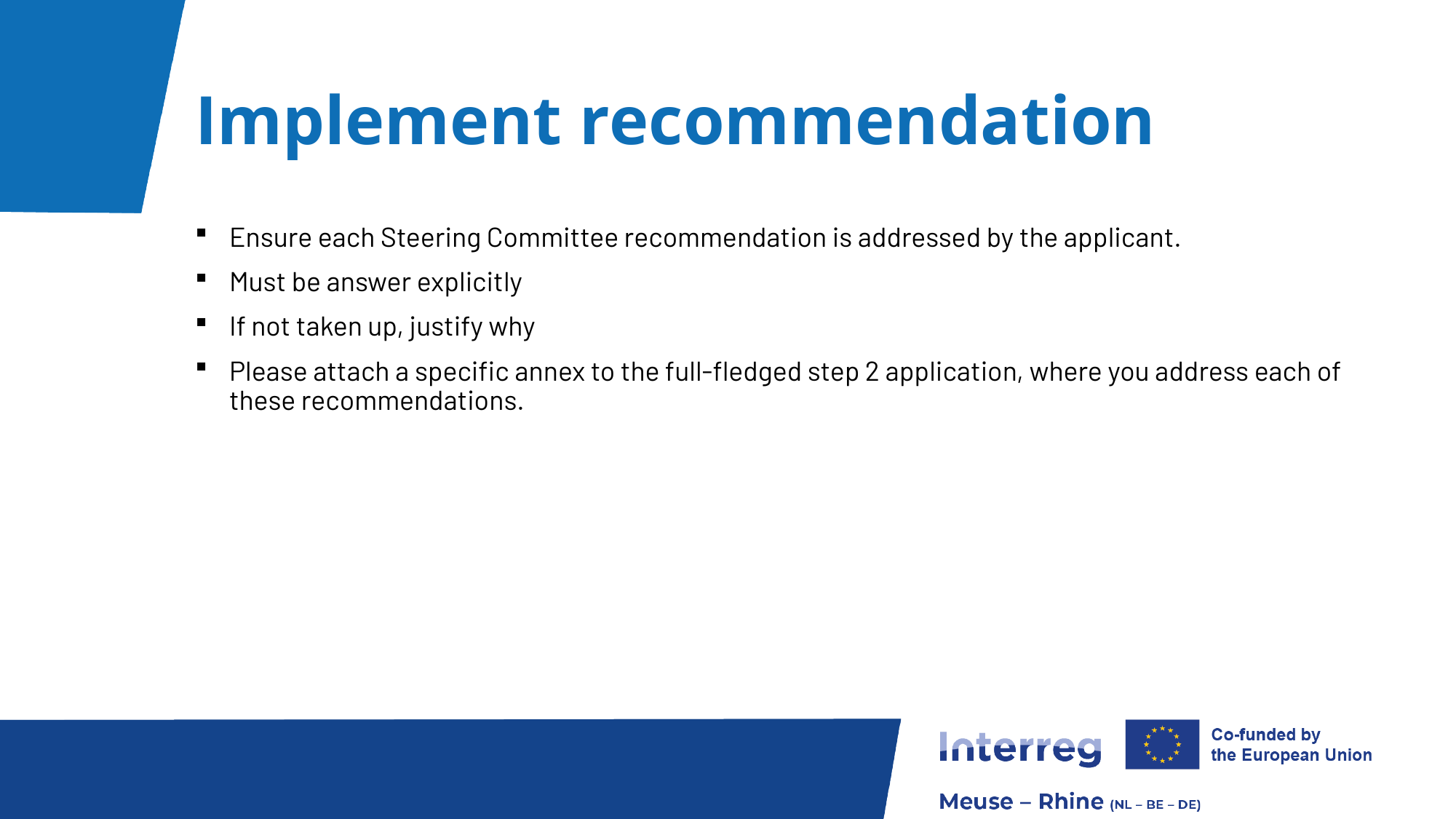

# Implement recommendation
Ensure each Steering Committee recommendation is addressed by the applicant.
Must be answer explicitly
If not taken up, justify why
Please attach a specific annex to the full-fledged step 2 application, where you address each of these recommendations.